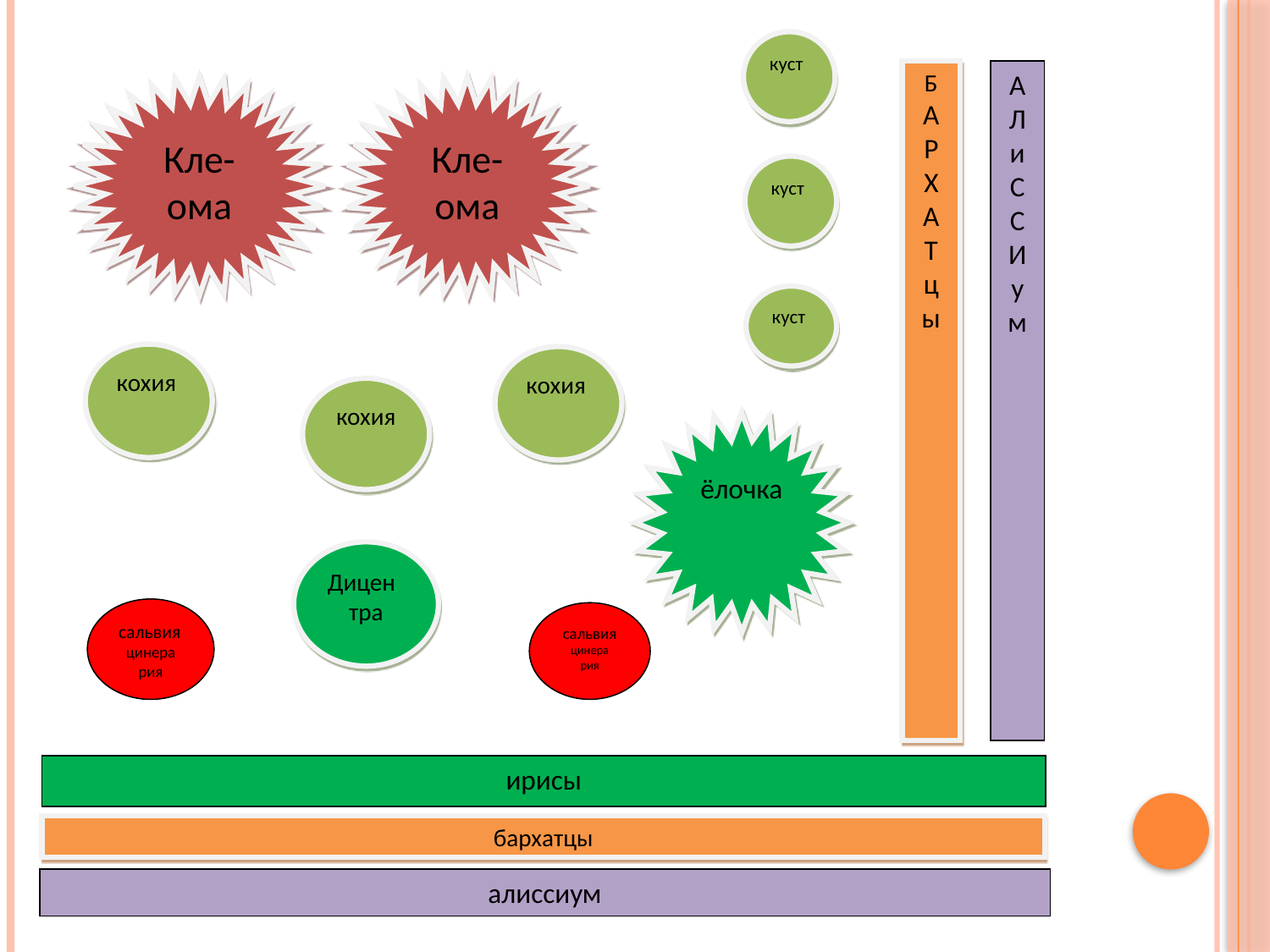

куст
Б
А
Р
Х
А
Т
цы
А
Ли
С
С
И
ум
Кле-
ома
Кле-
ома
куст
куст
кохия
кохия
кохия
ёлочка
Дицен
тра
сальвия
цинера
рия

сальвия
цинера
рия

ирисы
бархатцы
алиссиум